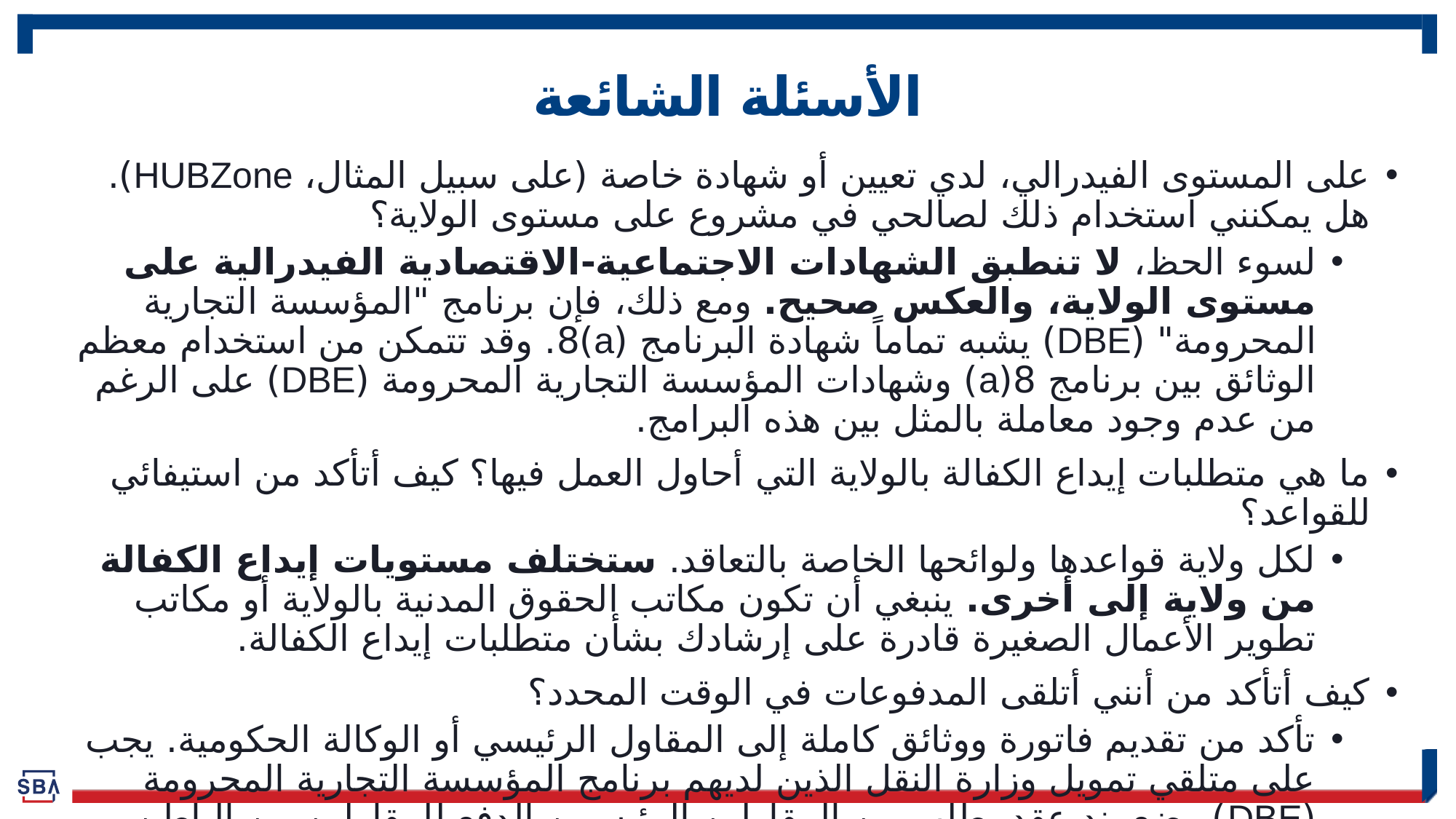

# الأسئلة الشائعة
على المستوى الفيدرالي، لدي تعيين أو شهادة خاصة (على سبيل المثال، HUBZone). هل يمكنني استخدام ذلك لصالحي في مشروع على مستوى الولاية؟
لسوء الحظ، لا تنطبق الشهادات الاجتماعية-الاقتصادية الفيدرالية على مستوى الولاية، والعكس صحيح. ومع ذلك، فإن برنامج "المؤسسة التجارية المحرومة" (DBE) يشبه تماماً شهادة البرنامج (a)8. وقد تتمكن من استخدام معظم الوثائق بين برنامج 8(a) وشهادات المؤسسة التجارية المحرومة (DBE) على الرغم من عدم وجود معاملة بالمثل بين هذه البرامج.
ما هي متطلبات إيداع الكفالة بالولاية التي أحاول العمل فيها؟ كيف أتأكد من استيفائي للقواعد؟
لكل ولاية قواعدها ولوائحها الخاصة بالتعاقد. ستختلف مستويات إيداع الكفالة من ولاية إلى أخرى. ينبغي أن تكون مكاتب الحقوق المدنية بالولاية أو مكاتب تطوير الأعمال الصغيرة قادرة على إرشادك بشأن متطلبات إيداع الكفالة.
كيف أتأكد من أنني أتلقى المدفوعات في الوقت المحدد؟
تأكد من تقديم فاتورة ووثائق كاملة إلى المقاول الرئيسي أو الوكالة الحكومية. يجب على متلقي تمويل وزارة النقل الذين لديهم برنامج المؤسسة التجارية المحرومة (DBE) وضع بند عقد يطلب من المقاولين الرئيسيين الدفع للمقاولين من الباطن مقابل الأداء المرضي لعقودهم في موعد لا يتجاوز 30 يوماً من استلام كل دفعة مقدمة إلى المقاول الرئيسي.